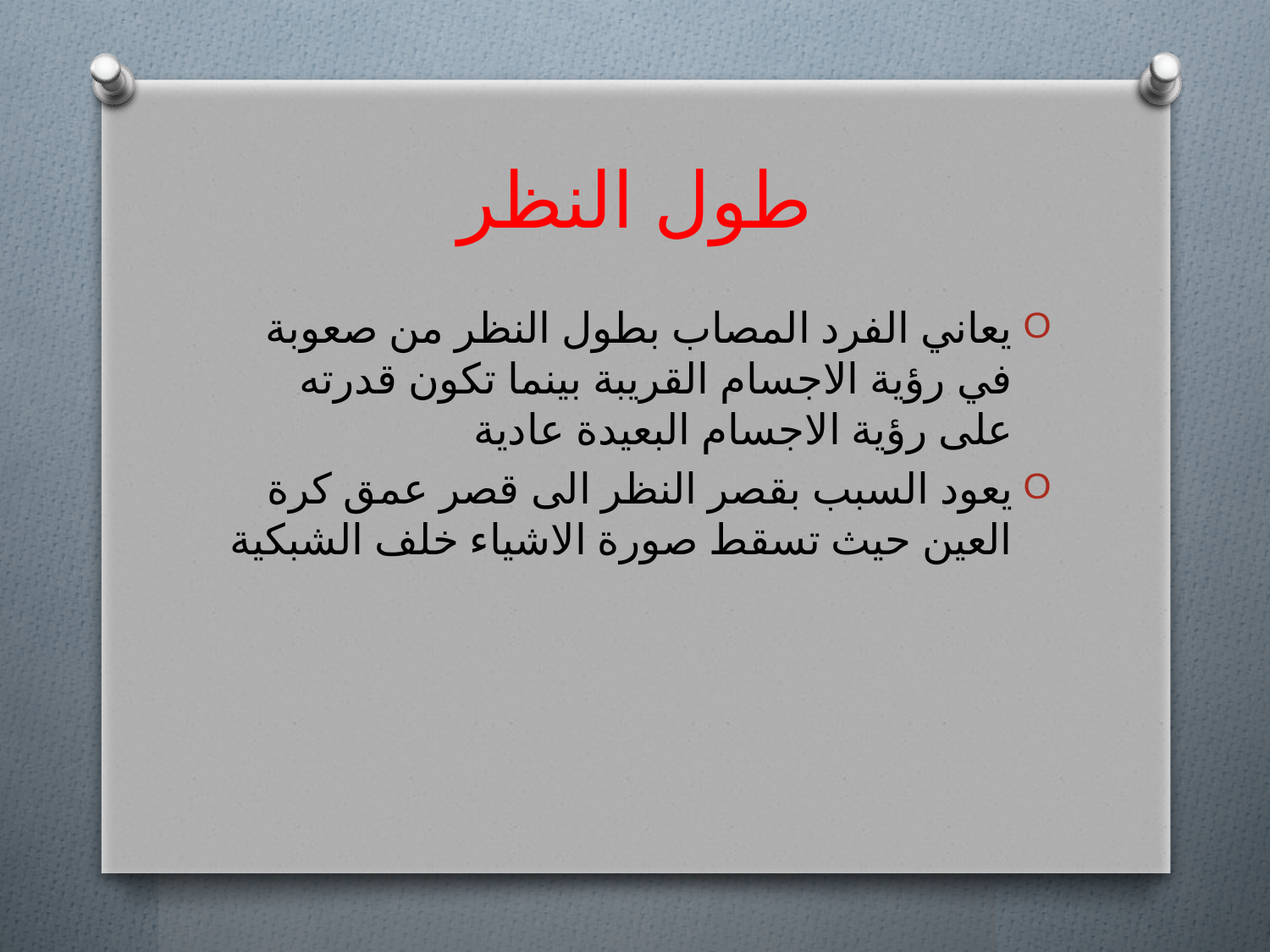

# طول النظر
يعاني الفرد المصاب بطول النظر من صعوبة في رؤية الاجسام القريبة بينما تكون قدرته على رؤية الاجسام البعيدة عادية
يعود السبب بقصر النظر الى قصر عمق كرة العين حيث تسقط صورة الاشياء خلف الشبكية